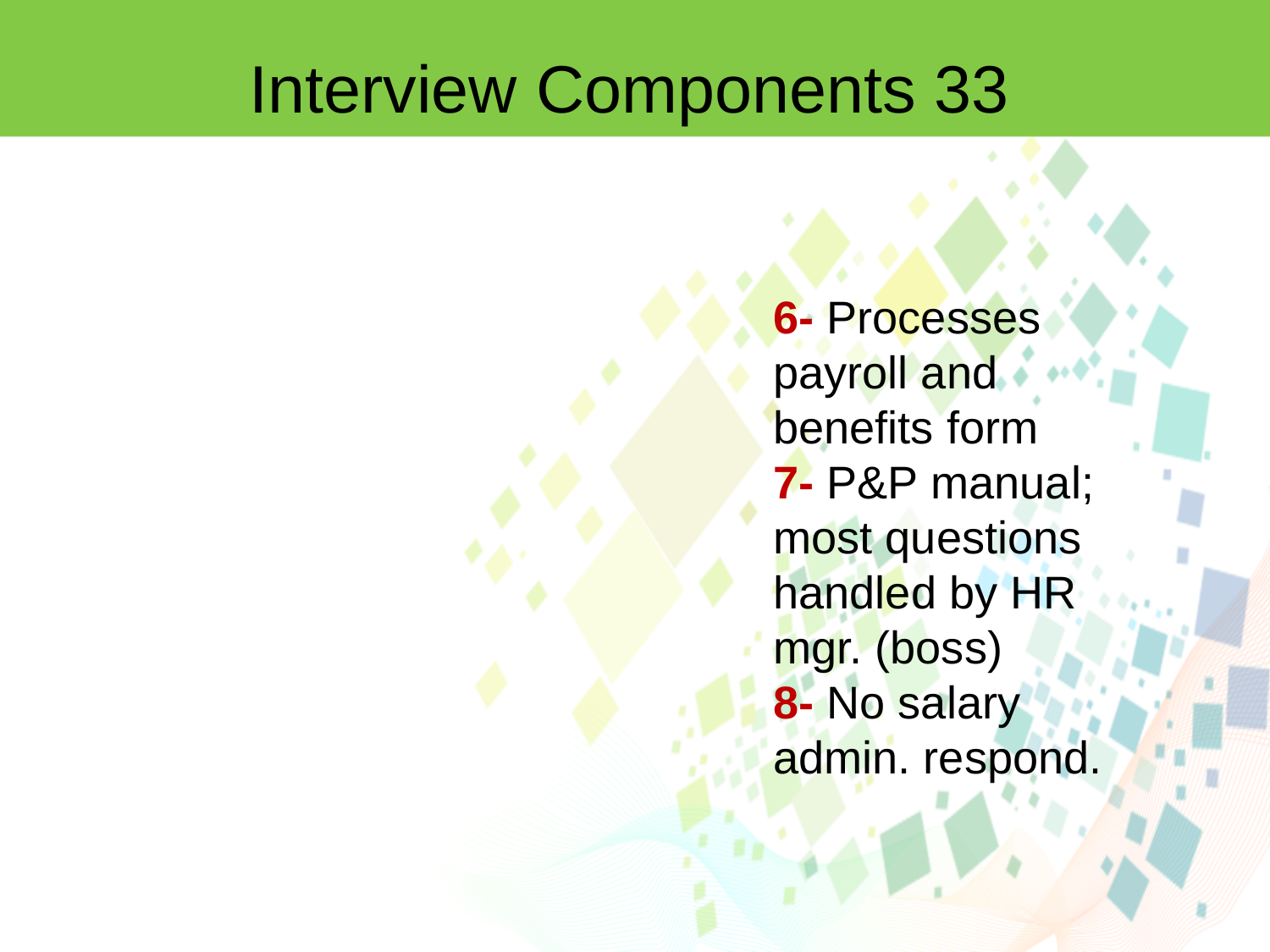

Interview Components 33
6- Processes payroll and benefits form
7- P&P manual; most questions handled by HR mgr. (boss)
8- No salary admin. respond.